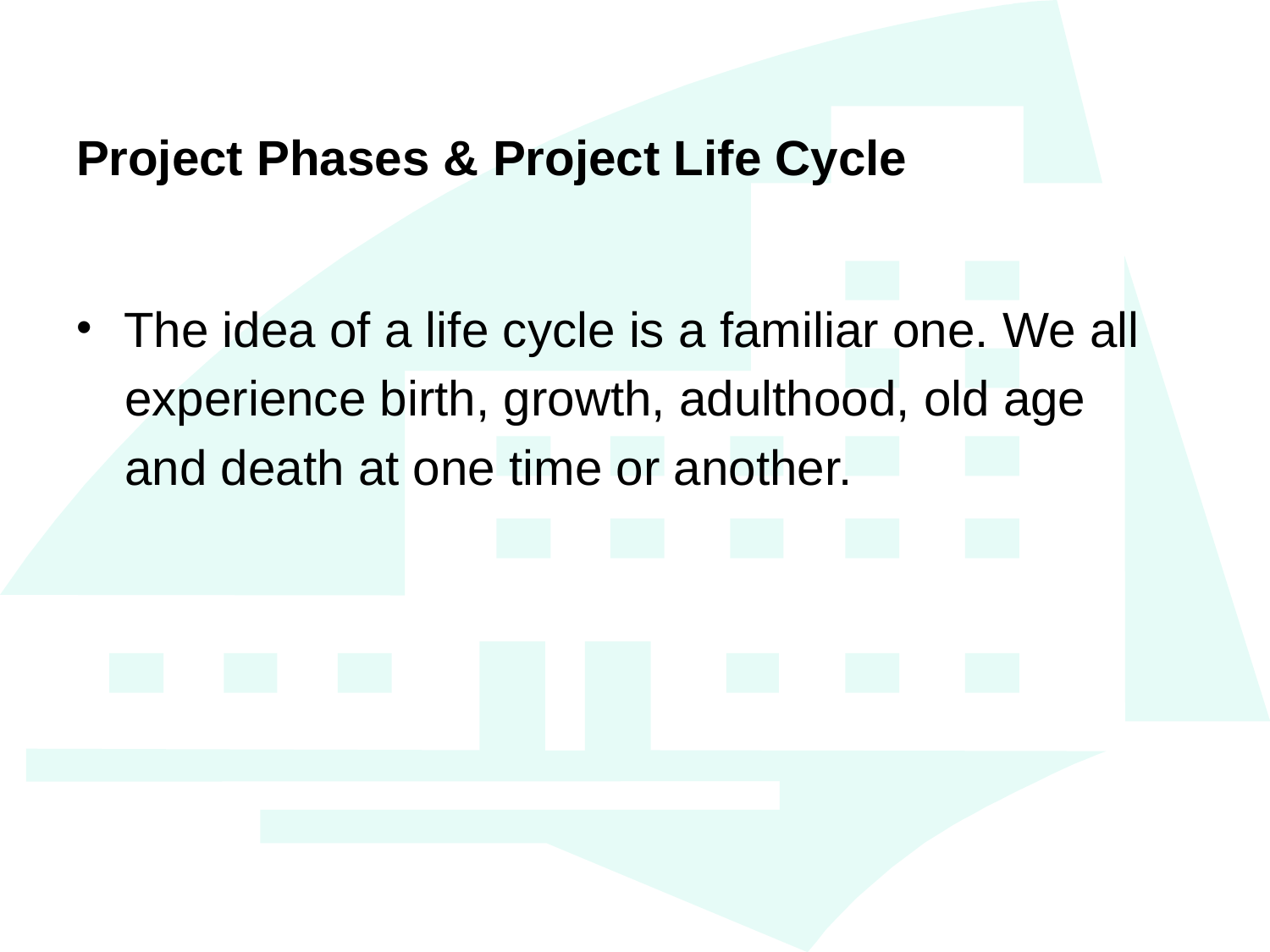

# Project Phases & Project Life Cycle

The idea of a life cycle is a familiar one. We all
experience birth, growth, adulthood, old age
and death at one time or another.